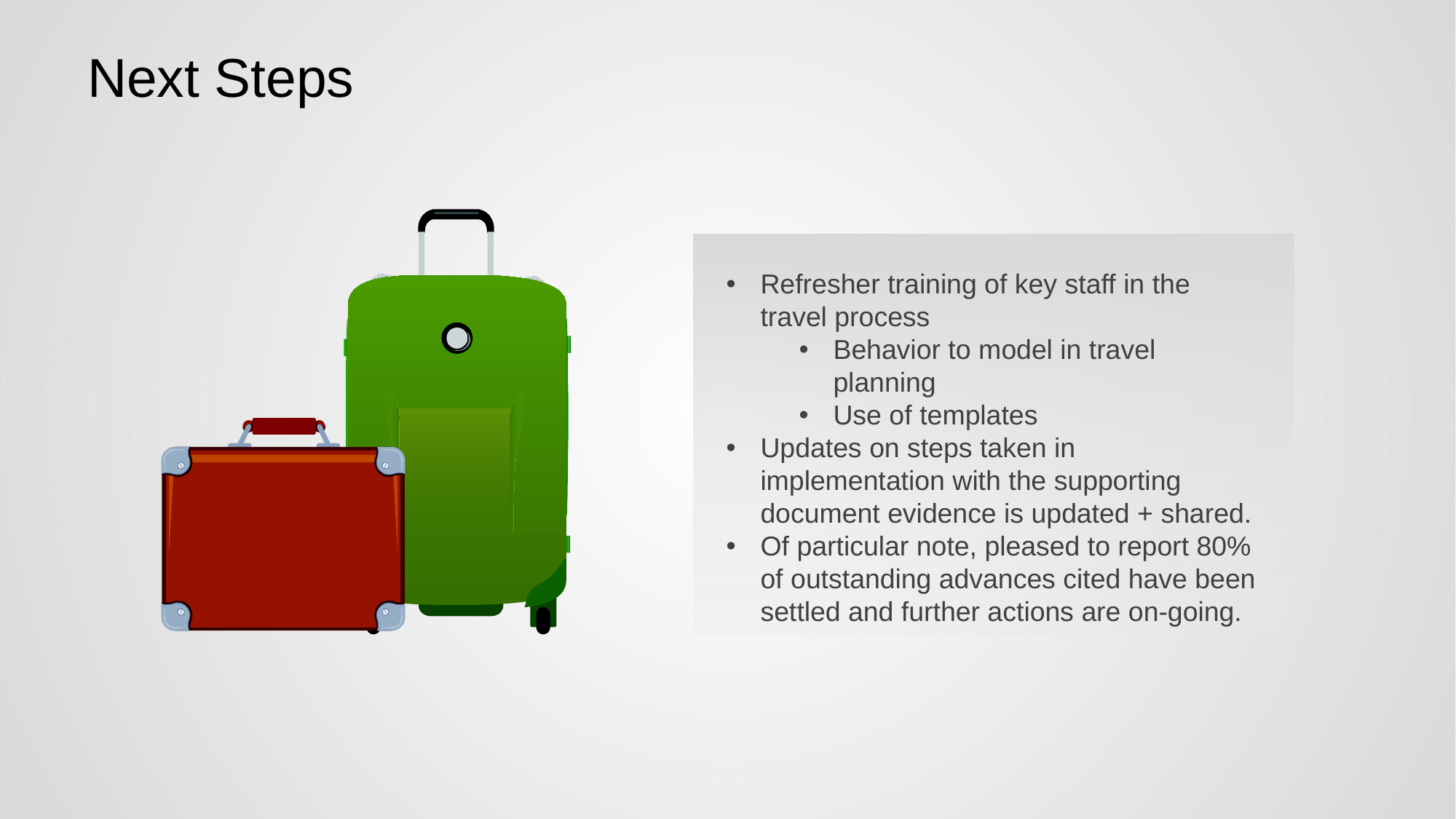

# Next Steps

Refresher training of key staff in the travel process
Behavior to model in travel planning
Use of templates
Updates on steps taken in implementation with the supporting document evidence is updated + shared.
Of particular note, pleased to report 80% of outstanding advances cited have been settled and further actions are on-going.